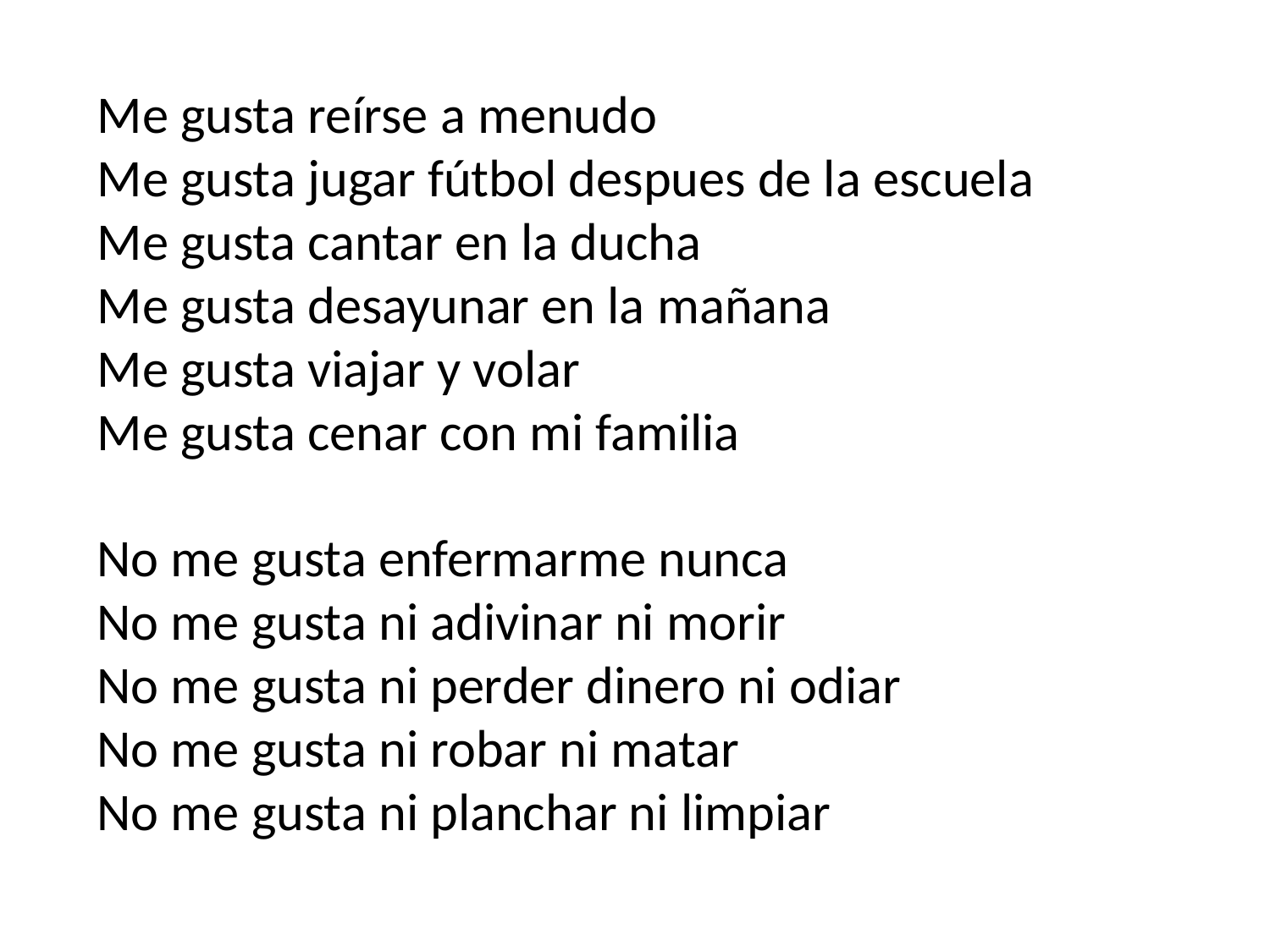

Me gusta reírse a menudo
Me gusta jugar fútbol despues de la escuela
Me gusta cantar en la ducha
Me gusta desayunar en la mañana
Me gusta viajar y volar
Me gusta cenar con mi familia

No me gusta enfermarme nunca
No me gusta ni adivinar ni morir
No me gusta ni perder dinero ni odiar
No me gusta ni robar ni matar
No me gusta ni planchar ni limpiar